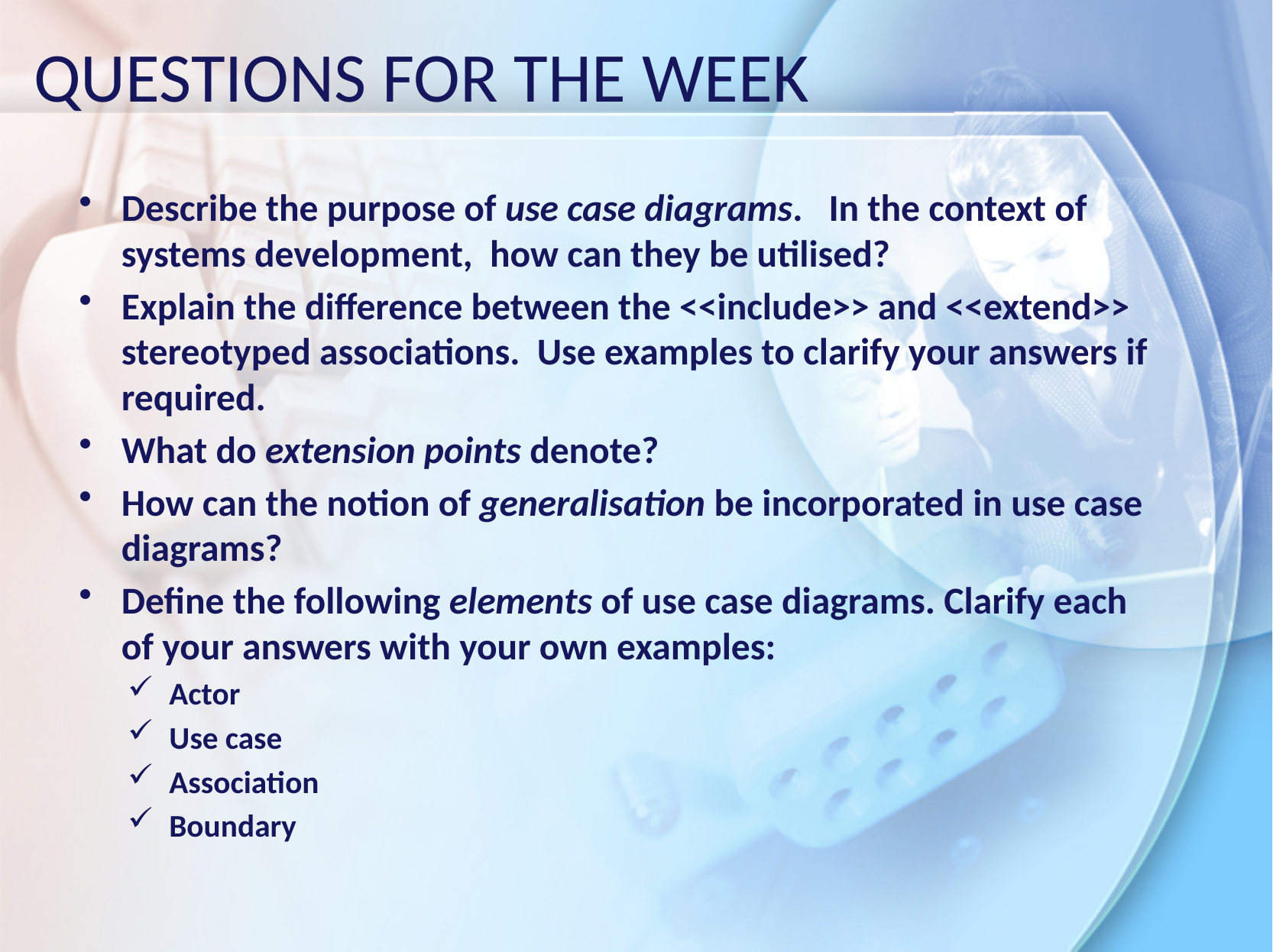

# Questions for the week
Describe the purpose of use case diagrams.   In the context of systems development,  how can they be utilised?
Explain the difference between the <<include>> and <<extend>> stereotyped associations.  Use examples to clarify your answers if required.
What do extension points denote?
How can the notion of generalisation be incorporated in use case diagrams?
Define the following elements of use case diagrams. Clarify each of your answers with your own examples:
Actor
Use case
Association
Boundary